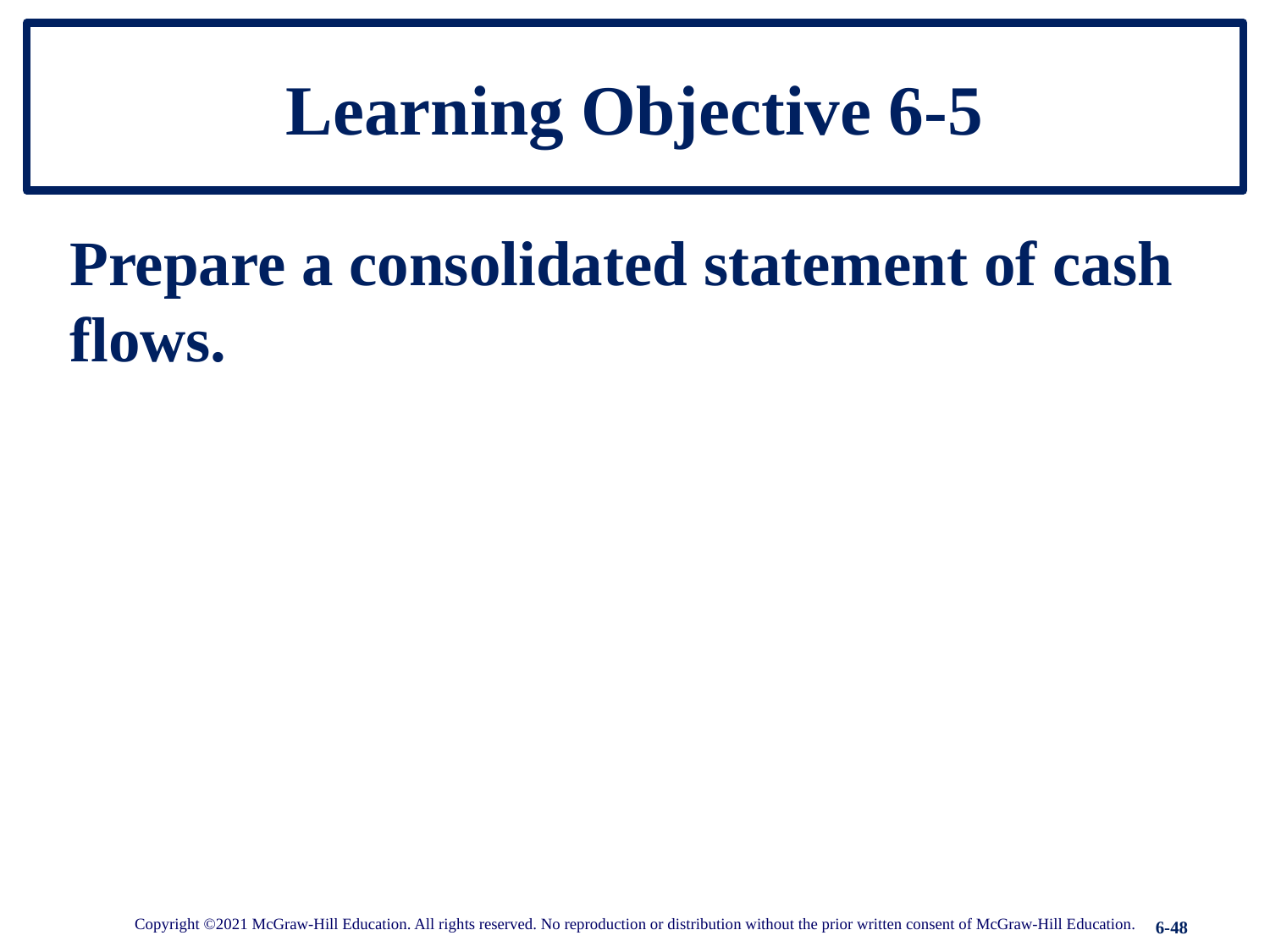

# Learning Objective 6-5
Prepare a consolidated statement of cash flows.
Copyright ©2021 McGraw-Hill Education. All rights reserved. No reproduction or distribution without the prior written consent of McGraw-Hill Education.
6-48